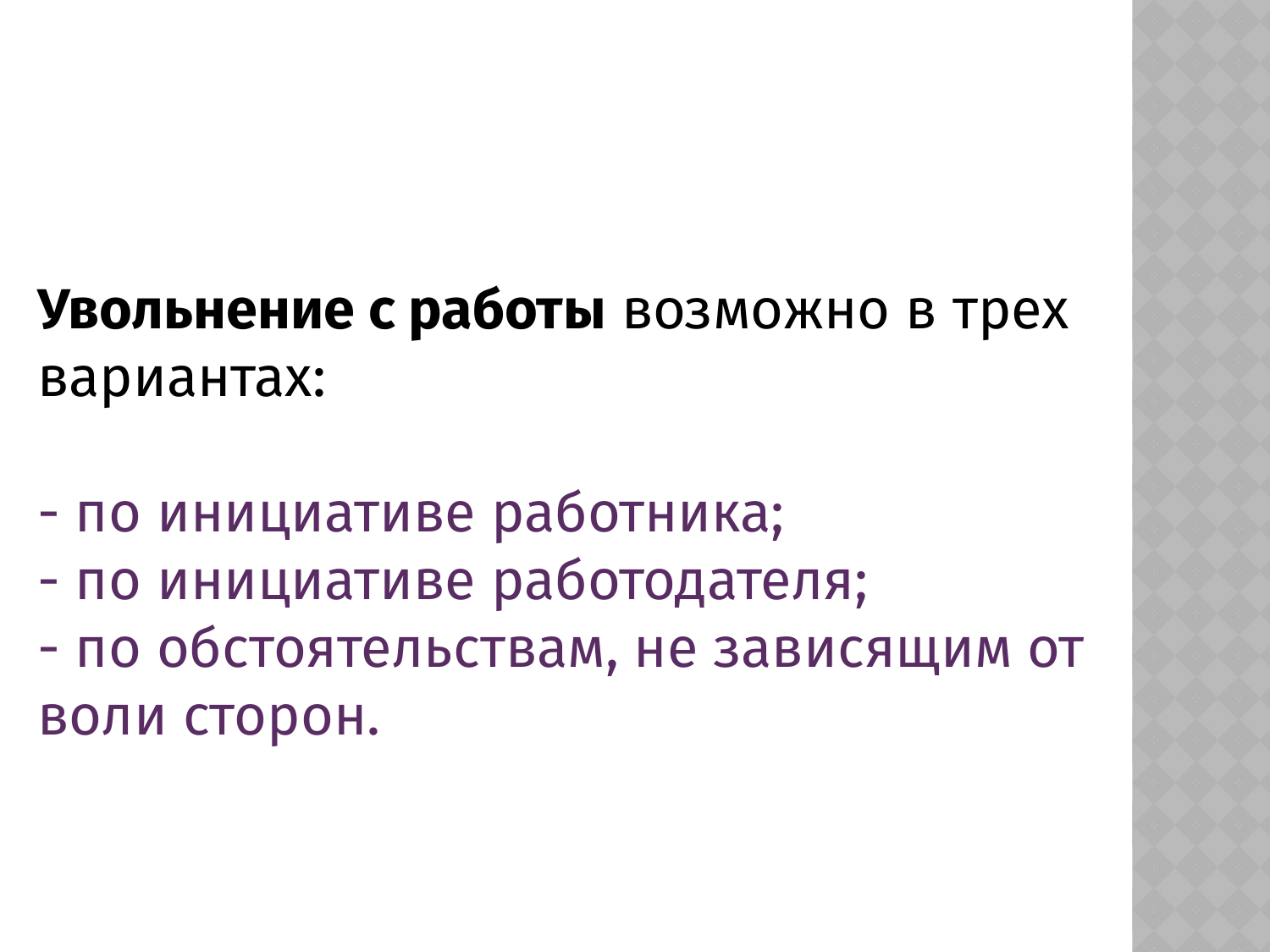

Увольнение с работы возможно в трех вариантах:

- по инициативе работника;
- по инициативе работодателя;
- по обстоятельствам, не зависящим от воли сторон.